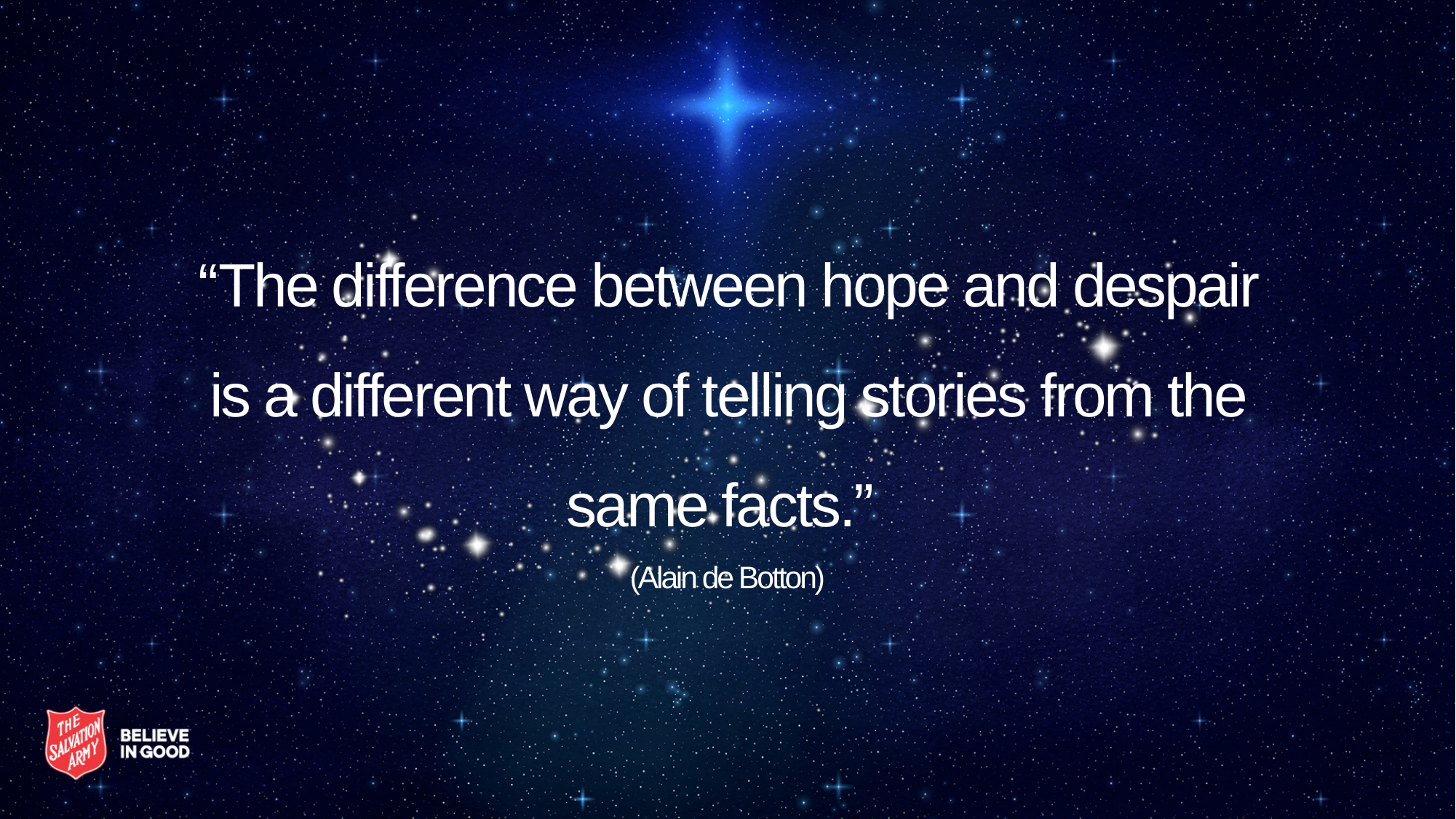

# “The difference between hope and despair is a different way of telling stories from the same facts.” (Alain de Botton)